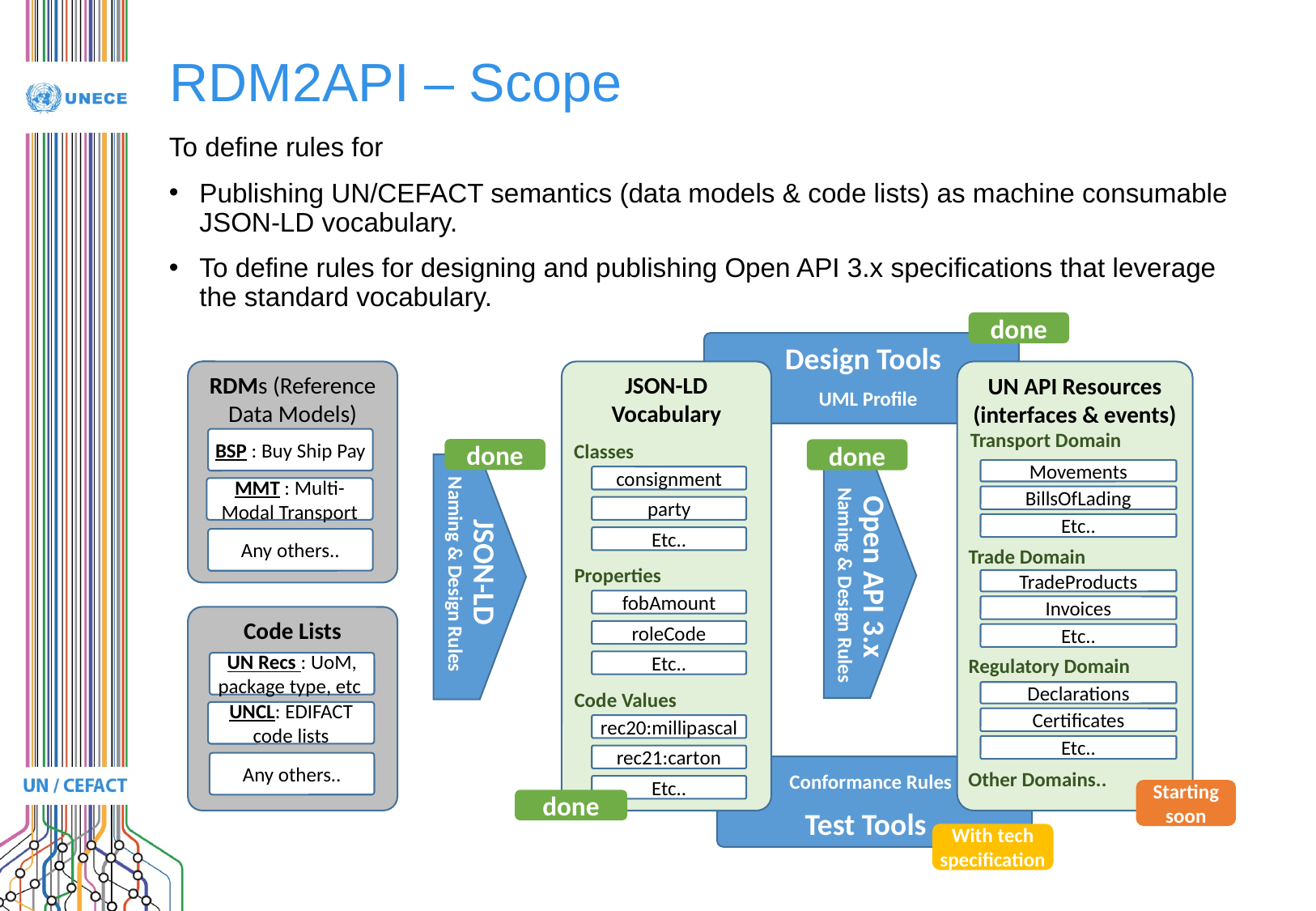

# RDM2API – Scope
To define rules for
Publishing UN/CEFACT semantics (data models & code lists) as machine consumable JSON-LD vocabulary.
To define rules for designing and publishing Open API 3.x specifications that leverage the standard vocabulary.
done

Design Tools
UML Profile

Conformance Rules
Test Tools
With tech specification
JSON-LD Vocabulary
Classes
done

consignment
party
Etc..
JSON-LD
Naming & Design Rules
Properties
fobAmount
roleCode
Etc..
Code Values
rec20:millipascal
rec21:carton
Etc..
done
UN API Resources (interfaces & events)
Transport Domain
done

Movements
BillsOfLading
Etc..
Trade Domain
Open API 3.x
Naming & Design Rules
TradeProducts
Invoices
Etc..
Regulatory Domain
Declarations
Certificates
Etc..
Other Domains..
Starting soon
RDMs (Reference Data Models)
BSP : Buy Ship Pay
MMT : Multi-Modal Transport
Any others..
Code Lists
UN Recs : UoM, package type, etc
UNCL: EDIFACT code lists
Any others..